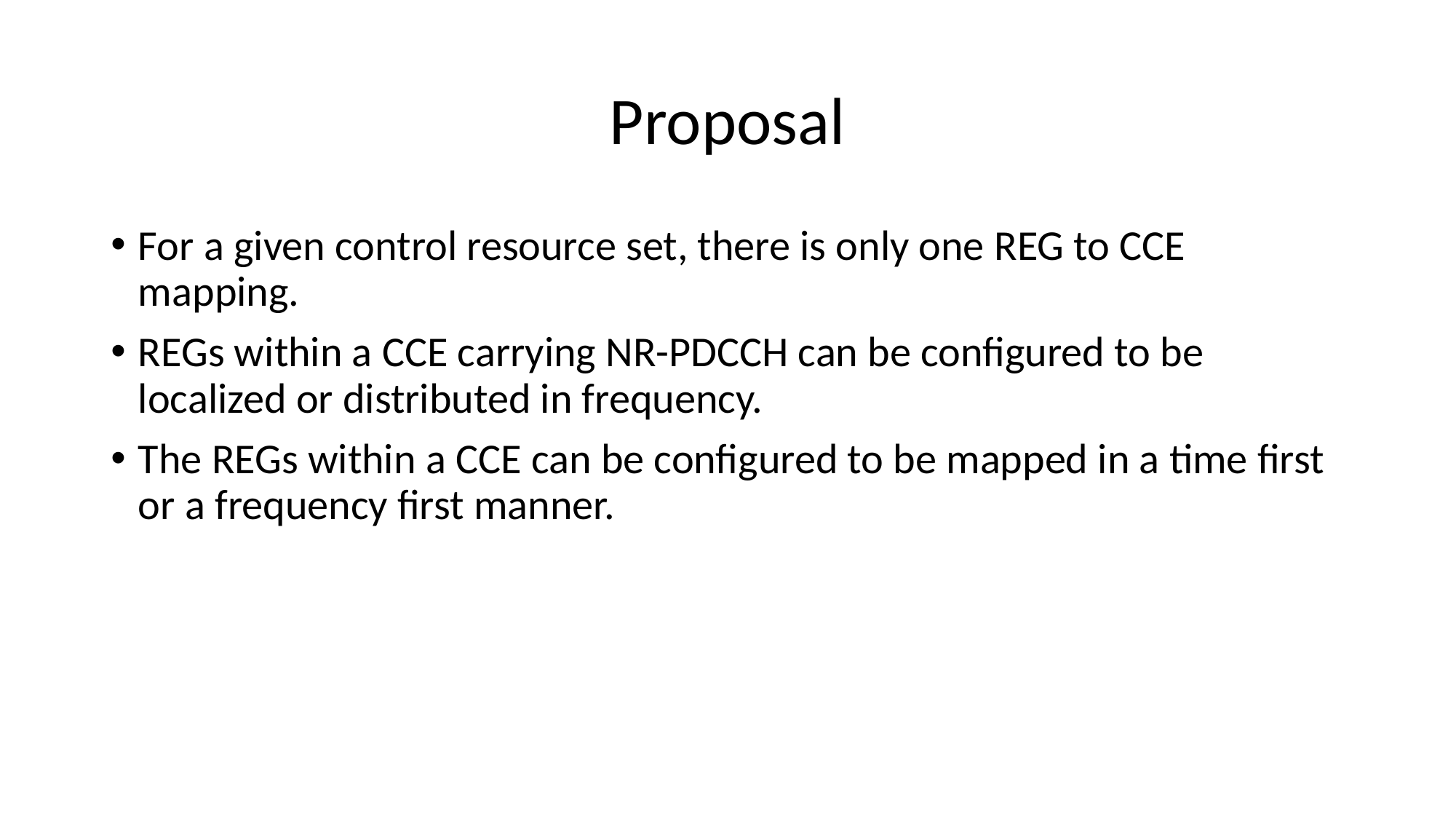

# Proposal
For a given control resource set, there is only one REG to CCE mapping.
REGs within a CCE carrying NR-PDCCH can be configured to be localized or distributed in frequency.
The REGs within a CCE can be configured to be mapped in a time first or a frequency first manner.